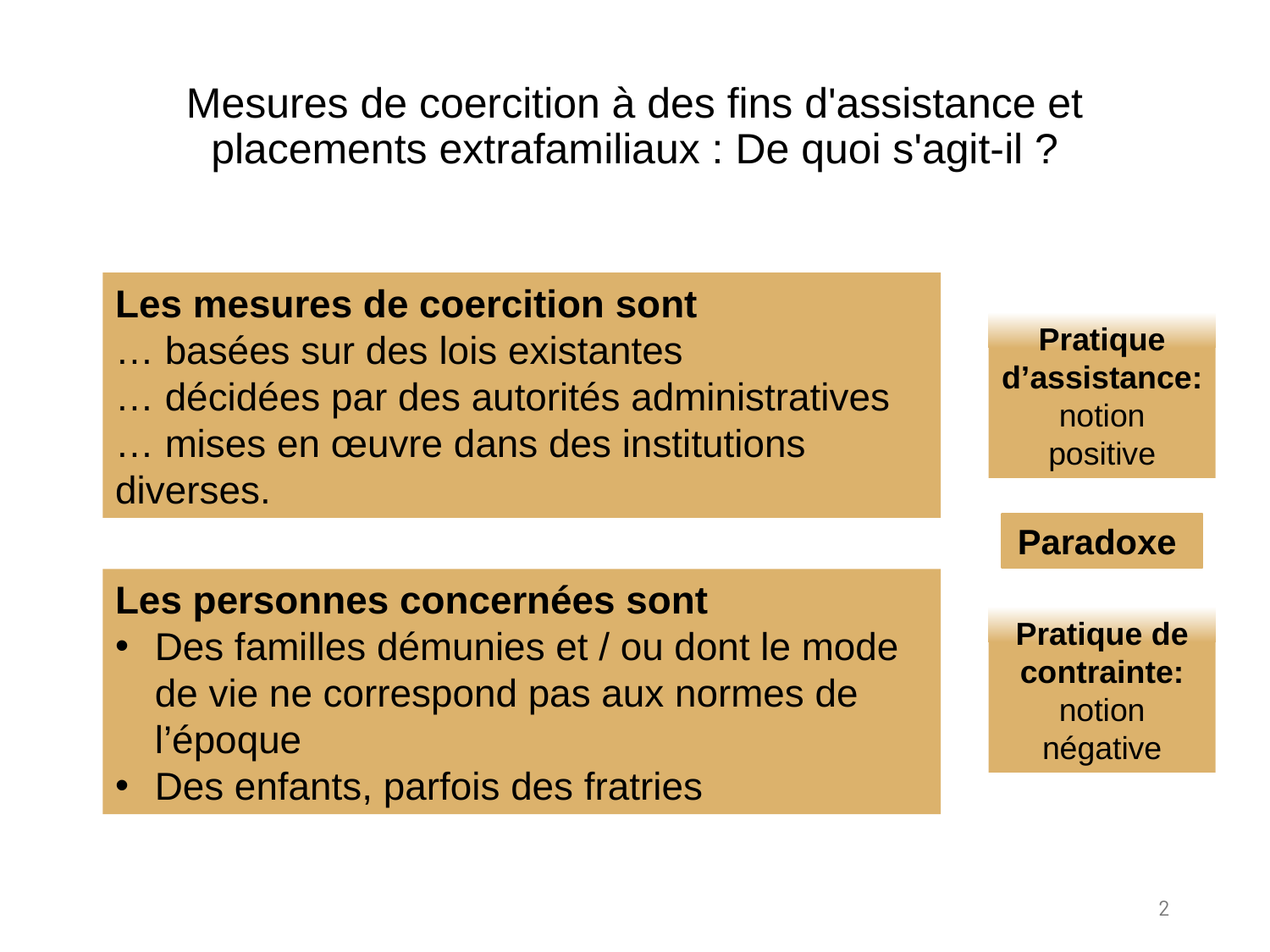

# Mesures de coercition à des fins d'assistance et placements extrafamiliaux : De quoi s'agit-il ?
Les mesures de coercition sont
… basées sur des lois existantes
… décidées par des autorités administratives
… mises en œuvre dans des institutions diverses.
Pratique d’assistance: notion positive
Paradoxe
Les personnes concernées sont
Des familles démunies et / ou dont le mode de vie ne correspond pas aux normes de l’époque
Des enfants, parfois des fratries
Pratique de contrainte: notion négative
2